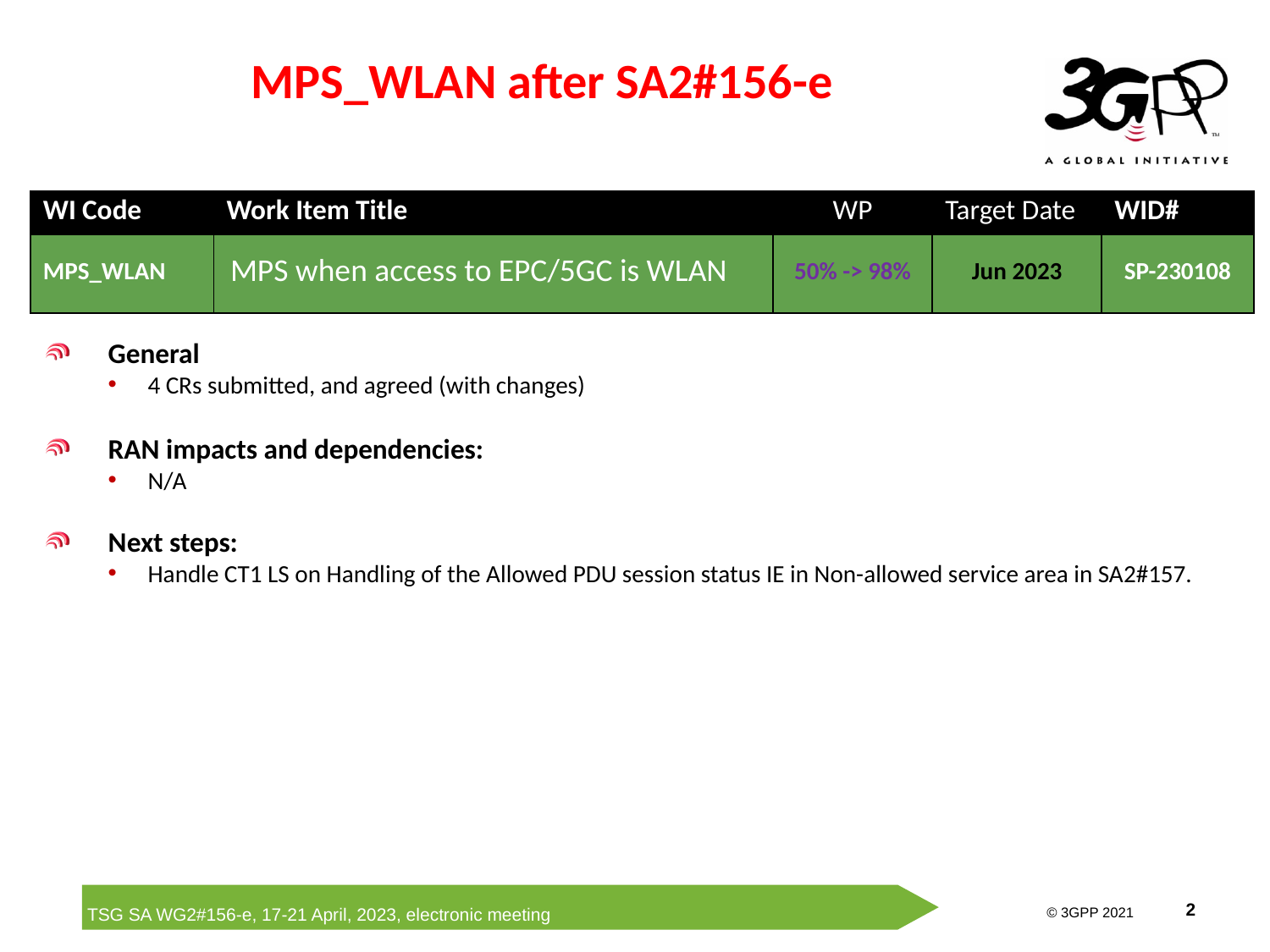

# MPS_WLAN after SA2#156-e
| WI Code | Work Item Title | WP | Target Date | WID# |
| --- | --- | --- | --- | --- |
| MPS\_WLAN | MPS when access to EPC/5GC is WLAN | 50% -> 98% | Jun 2023 | SP-230108 |
General
4 CRs submitted, and agreed (with changes)

RAN impacts and dependencies:
N/A

Next steps:
Handle CT1 LS on Handling of the Allowed PDU session status IE in Non-allowed service area in SA2#157.